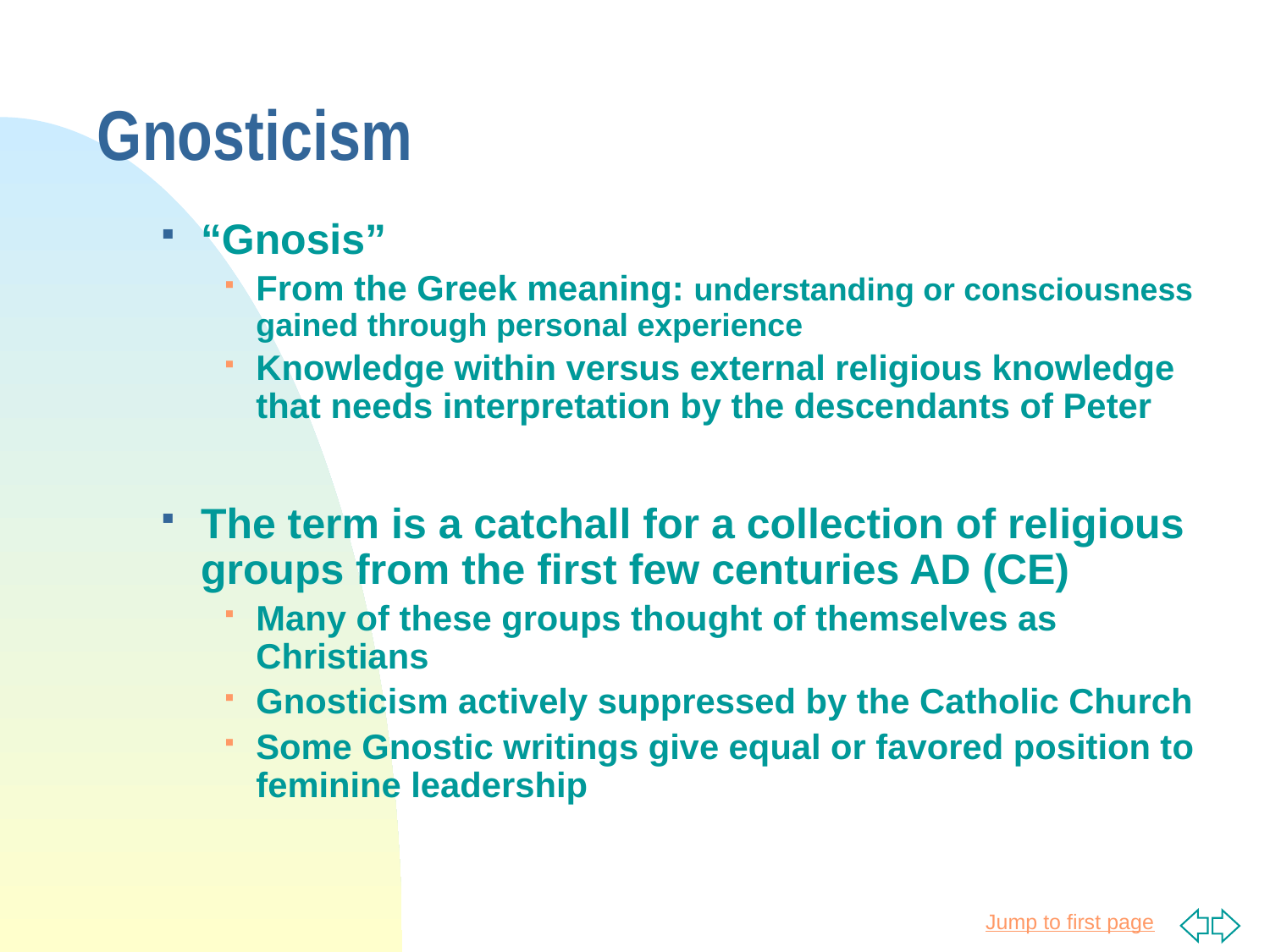

# Gnosticism
“Gnosis”
From the Greek meaning: understanding or consciousness gained through personal experience
Knowledge within versus external religious knowledge that needs interpretation by the descendants of Peter

The term is a catchall for a collection of religious groups from the first few centuries AD (CE)
Many of these groups thought of themselves as Christians
Gnosticism actively suppressed by the Catholic Church
Some Gnostic writings give equal or favored position to feminine leadership